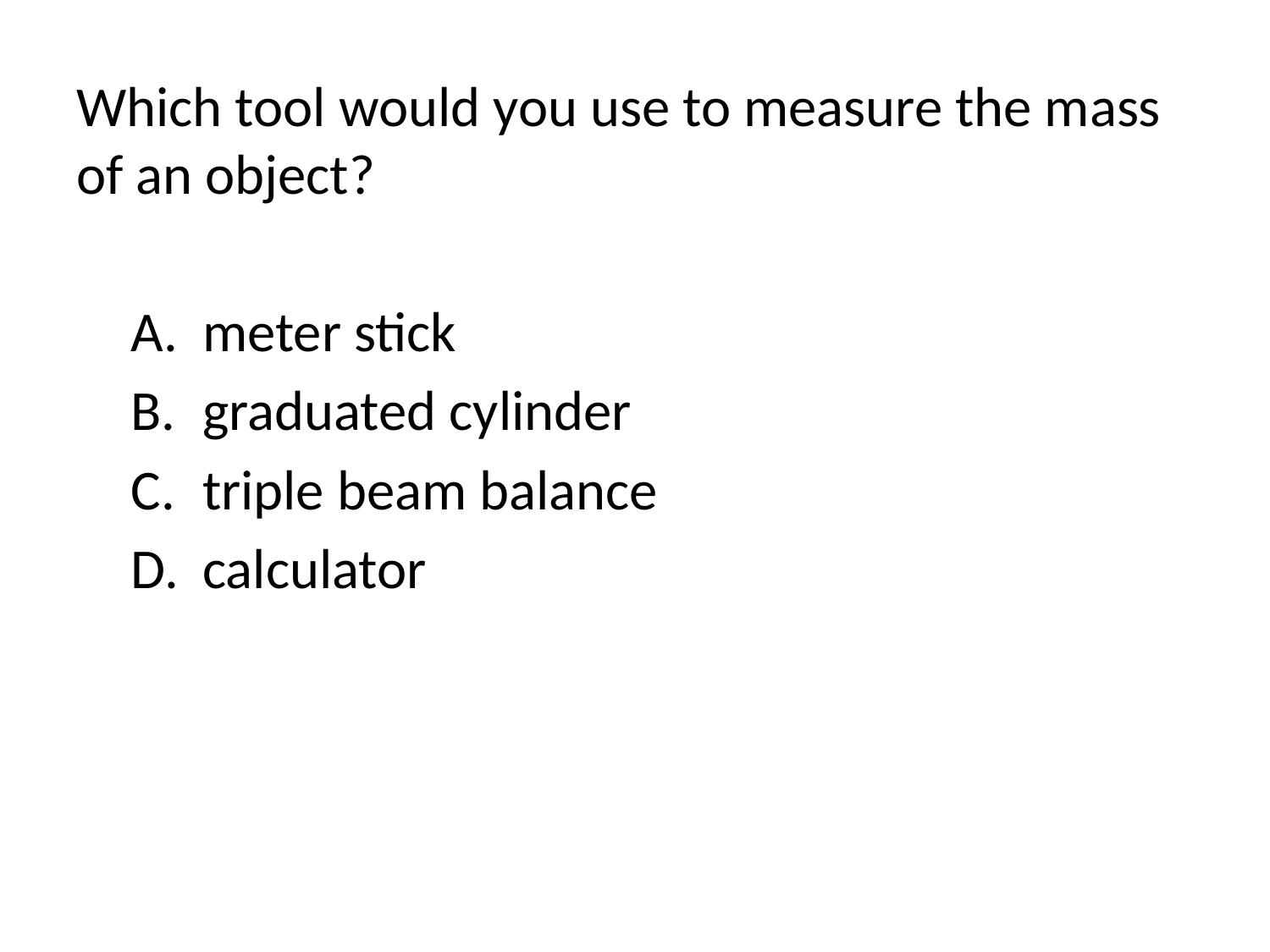

Which tool would you use to measure the mass of an object?

meter stick
graduated cylinder
triple beam balance
calculator